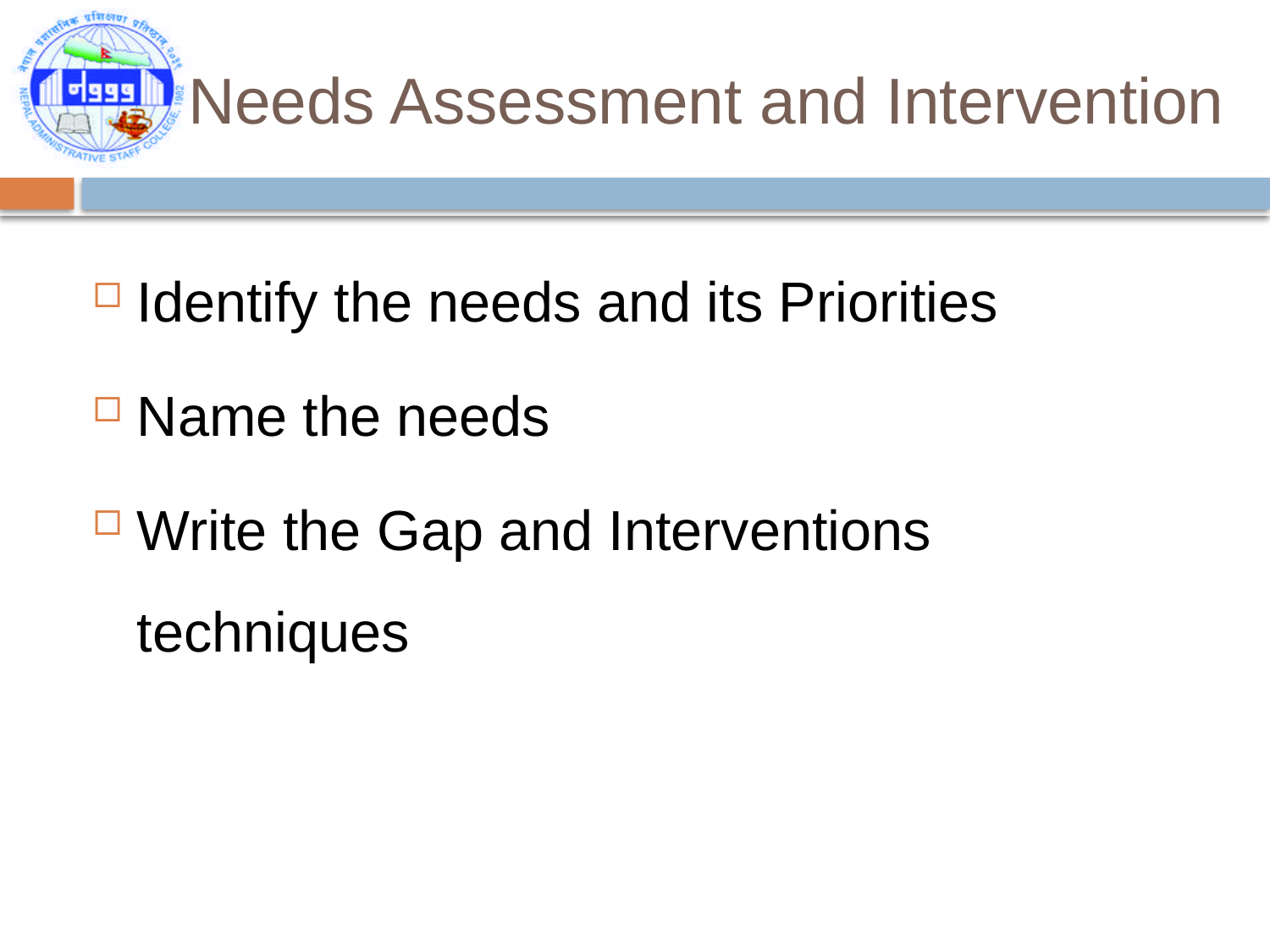

# Needs Assessment and Intervention
Identify the needs and its Priorities
Name the needs
Write the Gap and Interventions techniques